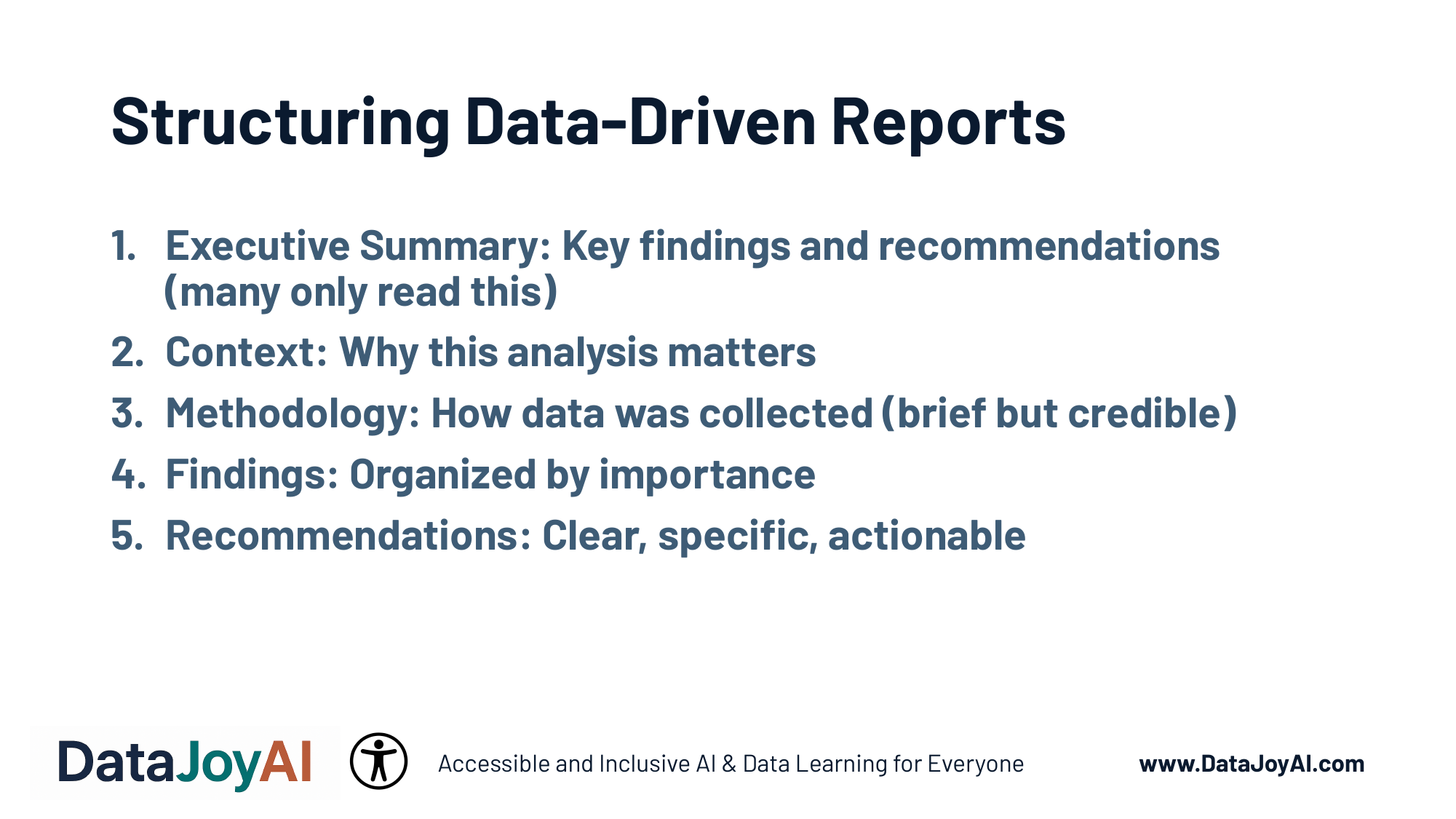

# Structuring Data-Driven Reports
Executive Summary: Key findings and recommendations (many only read this)
Context: Why this analysis matters
Methodology: How data was collected (brief but credible)
Findings: Organized by importance
Recommendations: Clear, specific, actionable